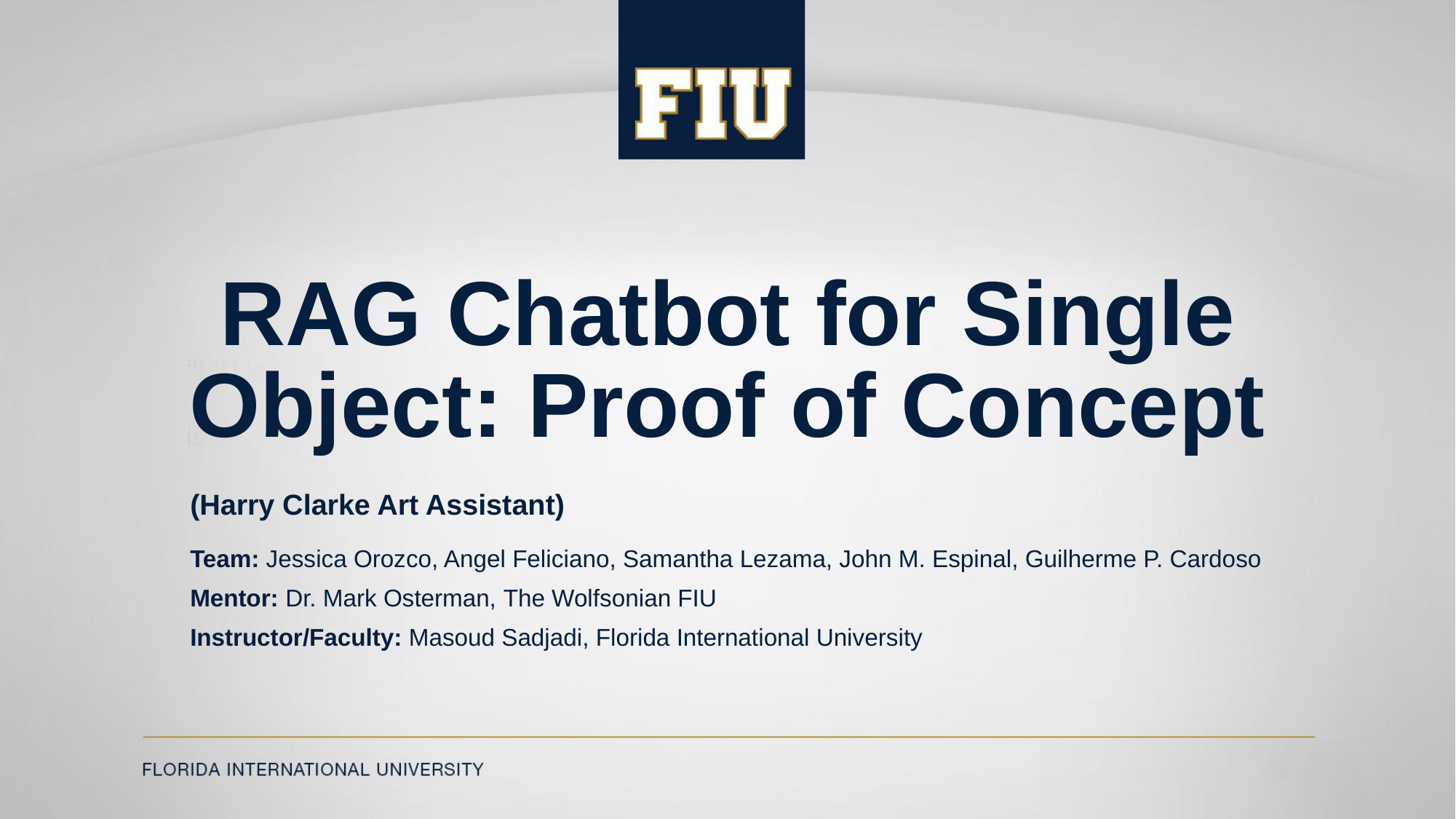

# RAG Chatbot for Single Object: Proof of Concept
(Harry Clarke Art Assistant)

Team: Jessica Orozco, Angel Feliciano, Samantha Lezama, John M. Espinal, Guilherme P. Cardoso
Mentor: Dr. Mark Osterman, The Wolfsonian FIU
Instructor/Faculty: Masoud Sadjadi, Florida International University